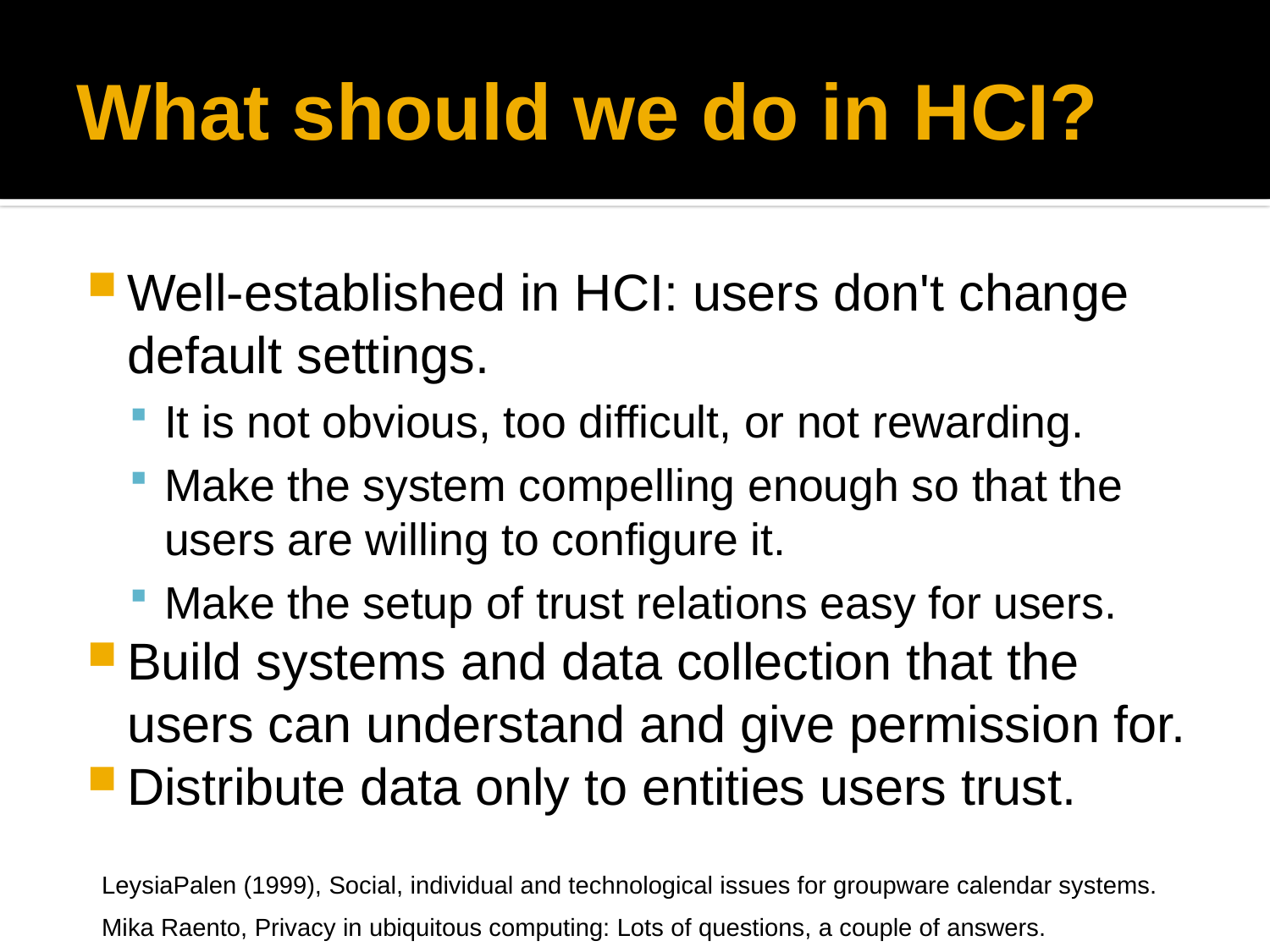

# What should we do in HCI?
Well-established in HCI: users don't change default settings.
It is not obvious, too difficult, or not rewarding.
Make the system compelling enough so that the users are willing to configure it.
Make the setup of trust relations easy for users.
Build systems and data collection that the users can understand and give permission for.
Distribute data only to entities users trust.
LeysiaPalen (1999), Social, individual and technological issues for groupware calendar systems.
Mika Raento, Privacy in ubiquitous computing: Lots of questions, a couple of answers.